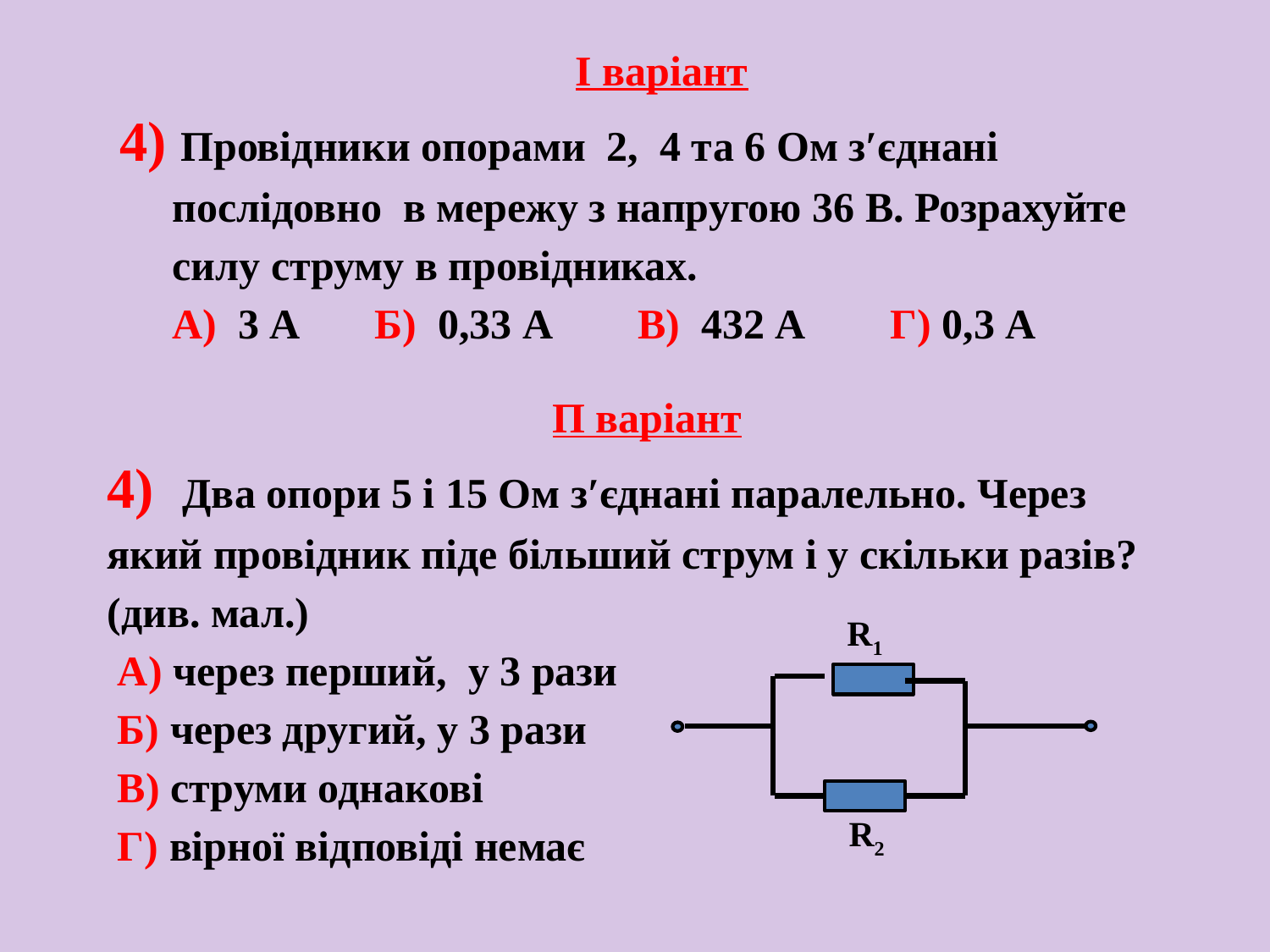

І варіант
4) Провідники опорами  2,  4 та 6 Ом з′єднані
     послідовно  в мережу з напругою 36 В. Розрахуйте
     силу струму в провідниках.
     А)  3 А       Б)  0,33 А        В)  432 А        Г) 0,3 А
П варіант
4)  Два опори 5 і 15 Ом з′єднані паралельно. Через який провідник піде більший струм і у скільки разів? (див. мал.)
 А) через перший,  у 3 рази
 Б) через другий, у 3 рази
 В) струми однакові
 Г) вірної відповіді немає
R1

R2